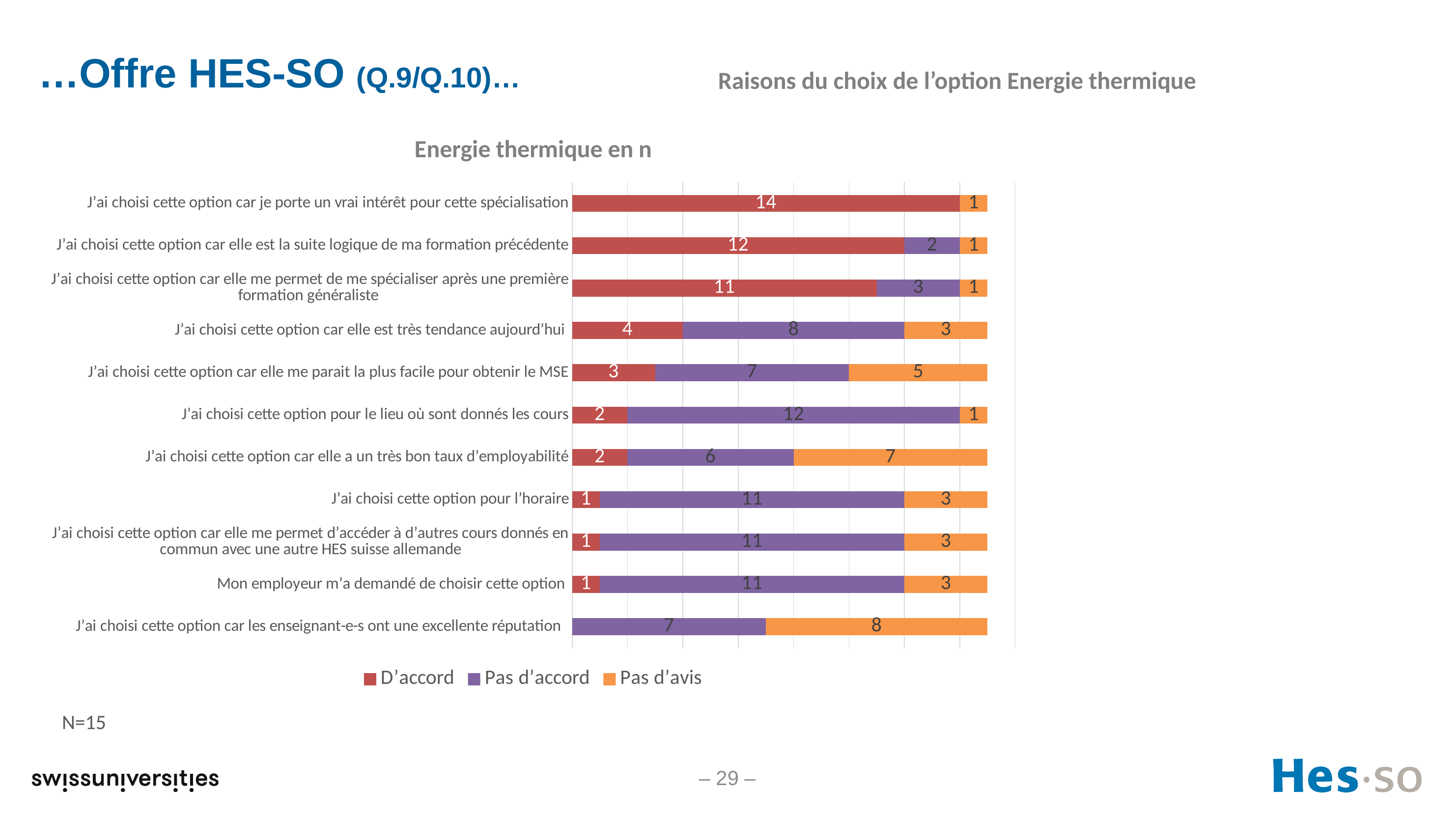

# …Offre HES-SO (Q.9/Q.10)…
Raisons du choix de l’option Energie thermique

### Chart: Energie thermique en n

| Category | D’accord | Pas d’accord | Pas d’avis |
|---|---|---|---|
| J’ai choisi cette option car les enseignant-e-s ont une excellente réputation   | None | 7.0 | 8.0 |
| Mon employeur m’a demandé de choisir cette option  | 1.0 | 11.0 | 3.0 |
| J’ai choisi cette option car elle me permet d’accéder à d’autres cours donnés en commun avec une autre HES suisse allemande | 1.0 | 11.0 | 3.0 |
| J’ai choisi cette option pour l’horaire | 1.0 | 11.0 | 3.0 |
| J’ai choisi cette option car elle a un très bon taux d’employabilité | 2.0 | 6.0 | 7.0 |
| J’ai choisi cette option pour le lieu où sont donnés les cours | 2.0 | 12.0 | 1.0 |
| J’ai choisi cette option car elle me parait la plus facile pour obtenir le MSE | 3.0 | 7.0 | 5.0 |
| J’ai choisi cette option car elle est très tendance aujourd’hui  | 4.0 | 8.0 | 3.0 |
| J’ai choisi cette option car elle me permet de me spécialiser après une première formation généraliste  | 11.0 | 3.0 | 1.0 |
| J’ai choisi cette option car elle est la suite logique de ma formation précédente | 12.0 | 2.0 | 1.0 |
| J’ai choisi cette option car je porte un vrai intérêt pour cette spécialisation | 14.0 | None | 1.0 |
N=15